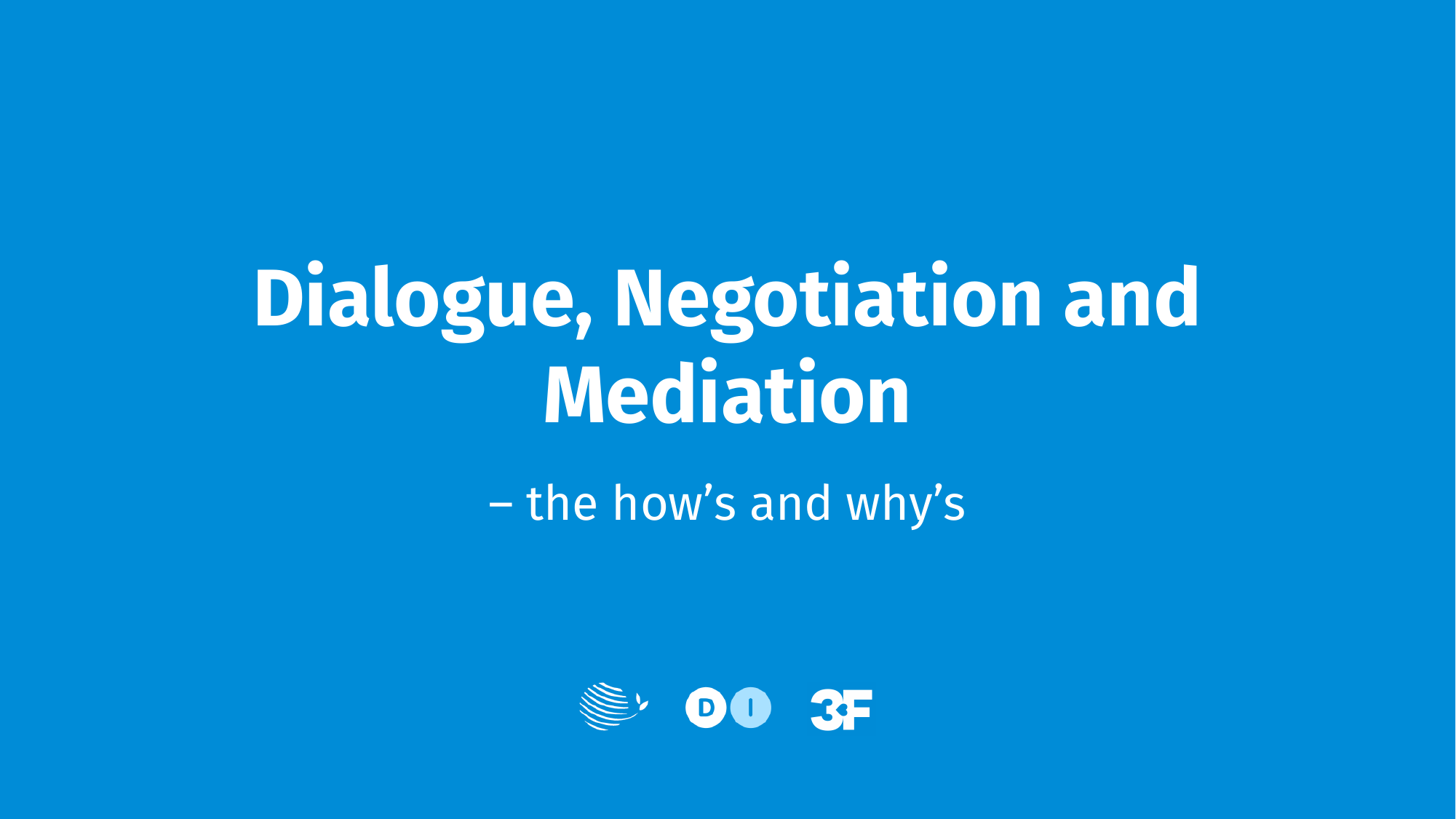

# Dialogue, Negotiation and Mediation
– the how’s and why’s